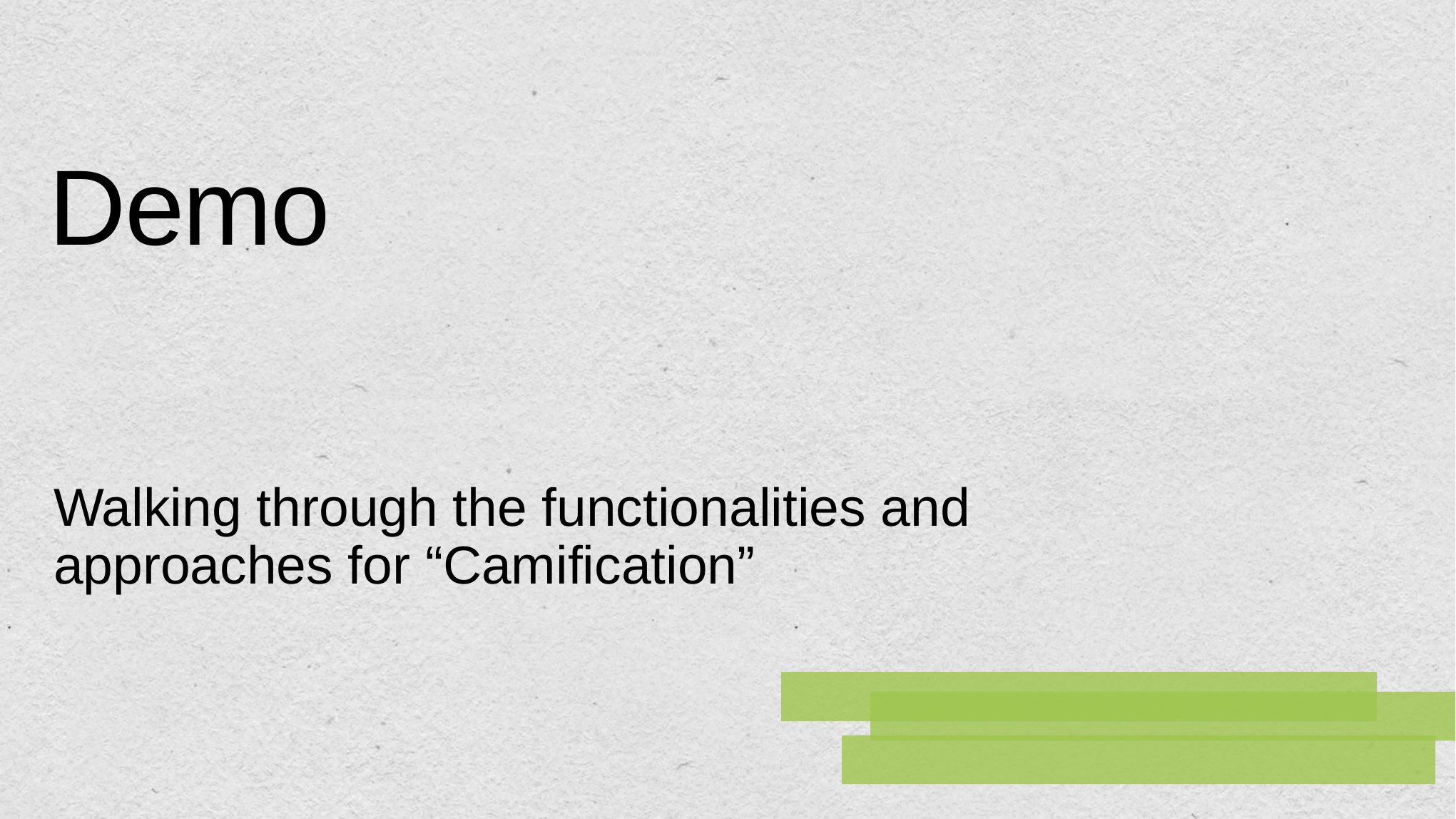

# Demo
Walking through the functionalities and approaches for “Camification”